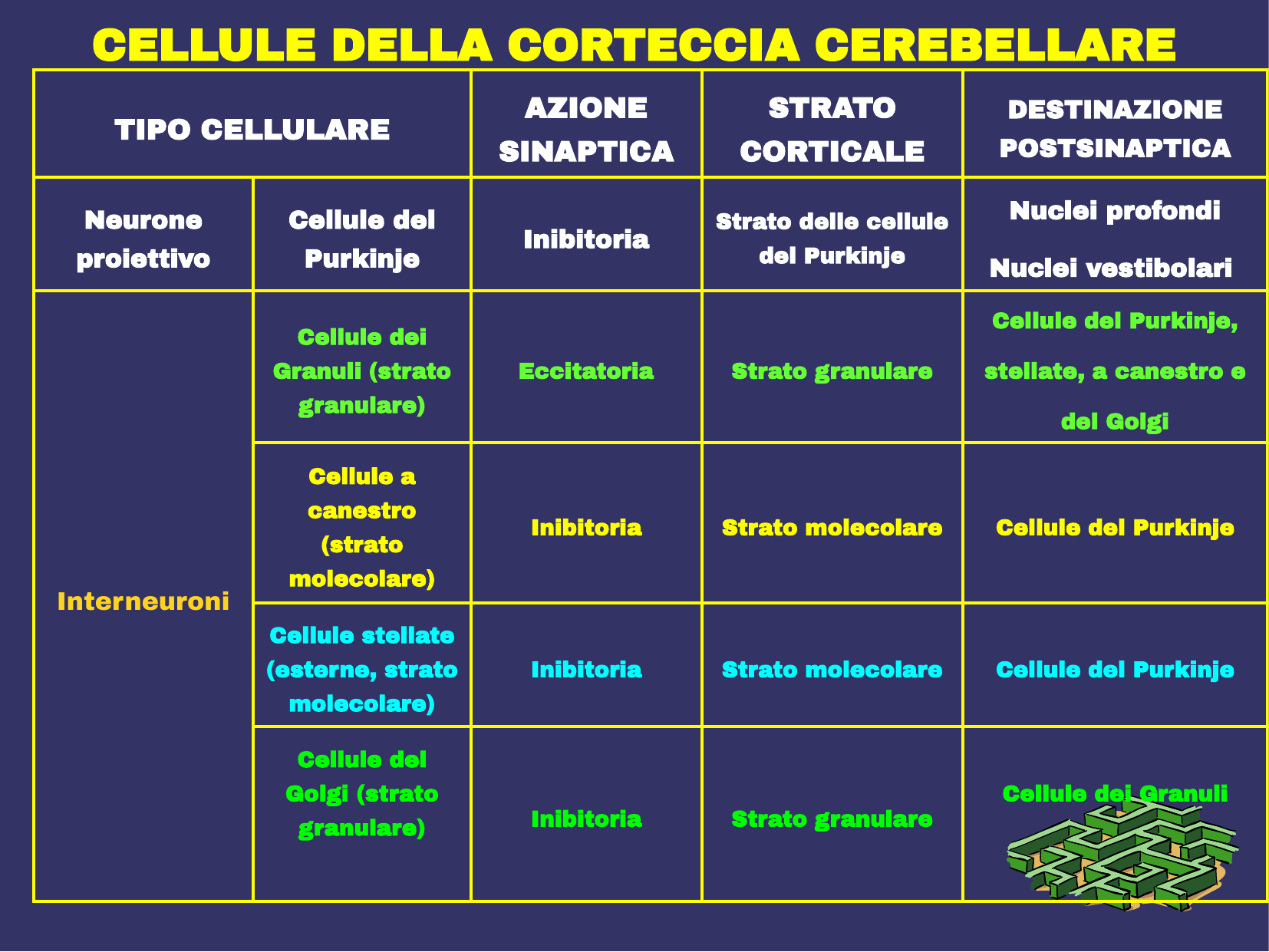

CELLULE DELLA CORTECCIA CEREBELLARE
| TIPO CELLULARE |  | AZIONE SINAPTICA | STRATO CORTICALE | DESTINAZIONE POSTSINAPTICA |
| --- | --- | --- | --- | --- |
| Neurone proiettivo | Cellule del Purkinje | Inibitoria | Strato delle cellule del Purkinje | Nuclei profondi Nuclei vestibolari |
| Interneuroni | Cellule dei Granuli (strato granulare) | Eccitatoria | Strato granulare | Cellule del Purkinje, stellate, a canestro e del Golgi |
|  | Cellule a canestro (strato molecolare) | Inibitoria | Strato molecolare | Cellule del Purkinje |
|  | Cellule stellate (esterne, strato molecolare) | Inibitoria | Strato molecolare | Cellule del Purkinje |
|  | Cellule del Golgi (strato granulare) | Inibitoria | Strato granulare | Cellule dei Granuli |